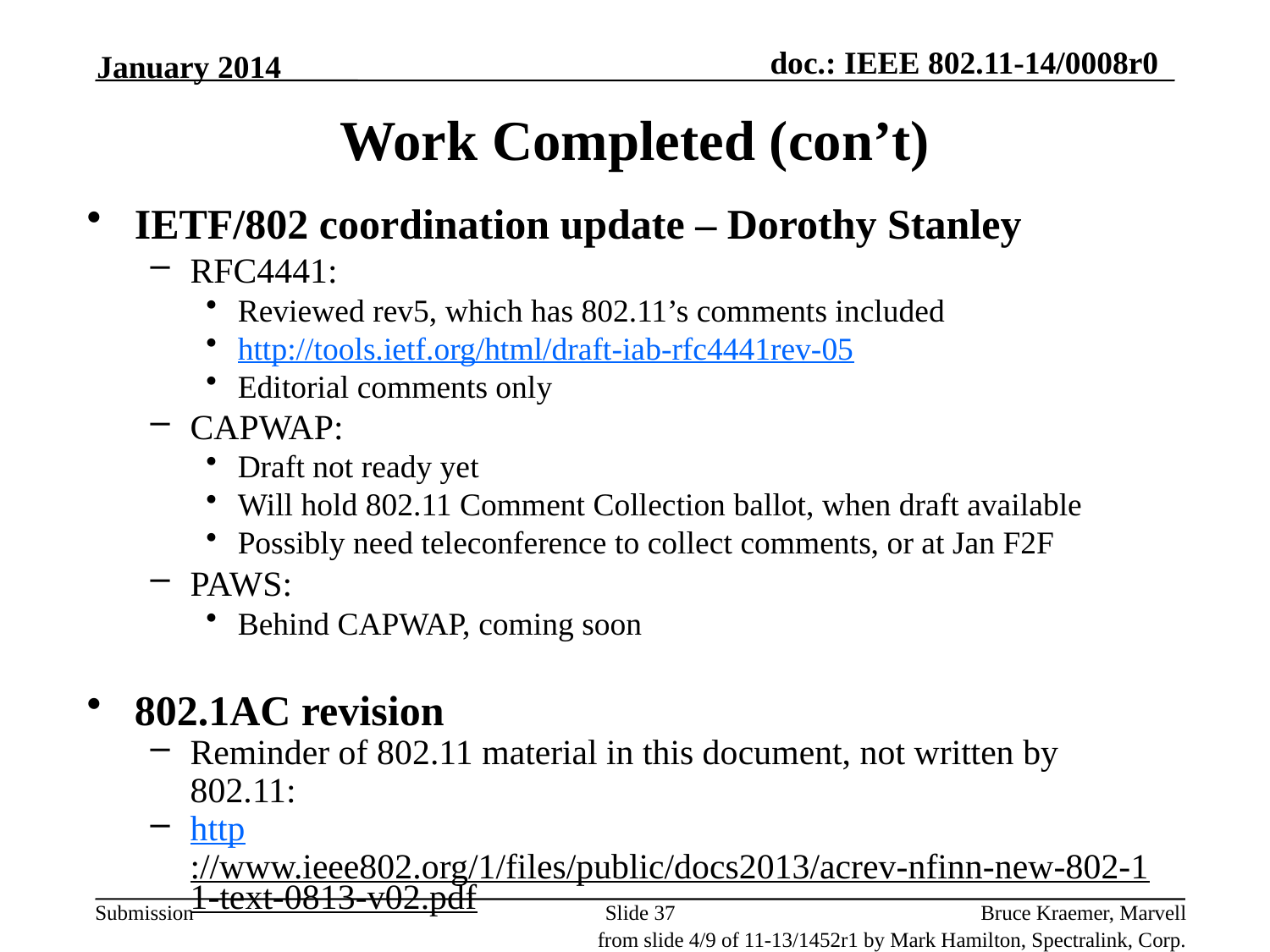

January 2014
# Work Completed (con’t)
IETF/802 coordination update – Dorothy Stanley
RFC4441:
Reviewed rev5, which has 802.11’s comments included
http://tools.ietf.org/html/draft-iab-rfc4441rev-05
Editorial comments only
CAPWAP:
Draft not ready yet
Will hold 802.11 Comment Collection ballot, when draft available
Possibly need teleconference to collect comments, or at Jan F2F
PAWS:
Behind CAPWAP, coming soon

802.1AC revision
Reminder of 802.11 material in this document, not written by 802.11:
http://www.ieee802.org/1/files/public/docs2013/acrev-nfinn-new-802-11-text-0813-v02.pdf

Slide 37
Bruce Kraemer, Marvell
from slide 4/9 of 11-13/1452r1 by Mark Hamilton, Spectralink, Corp.